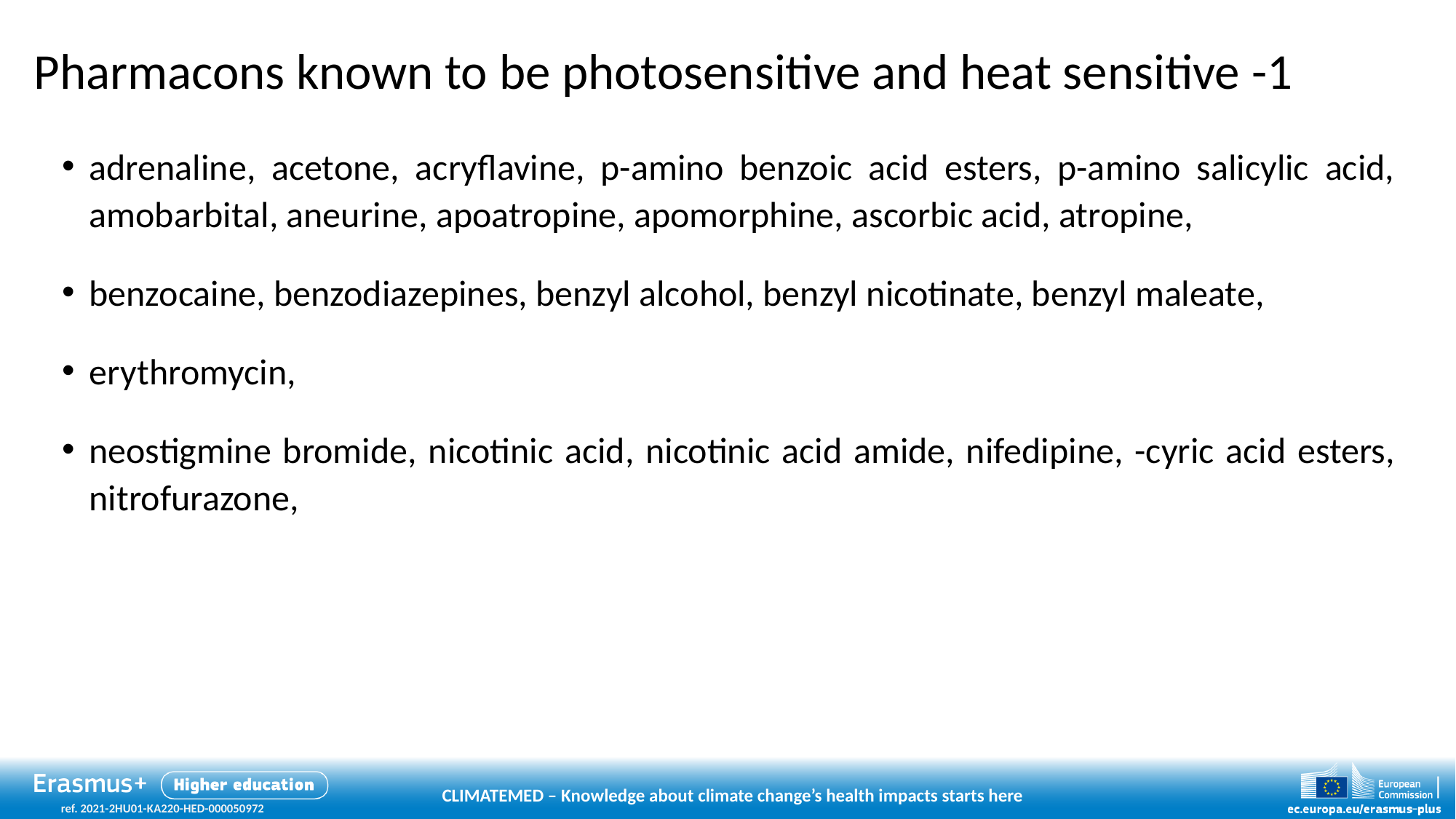

# Pharmacons known to be photosensitive and heat sensitive -1
adrenaline, acetone, acryflavine, p-amino benzoic acid esters, p-amino salicylic acid, amobarbital, aneurine, apoatropine, apomorphine, ascorbic acid, atropine,
benzocaine, benzodiazepines, benzyl alcohol, benzyl nicotinate, benzyl maleate,
erythromycin,
neostigmine bromide, nicotinic acid, nicotinic acid amide, nifedipine, -cyric acid esters, nitrofurazone,